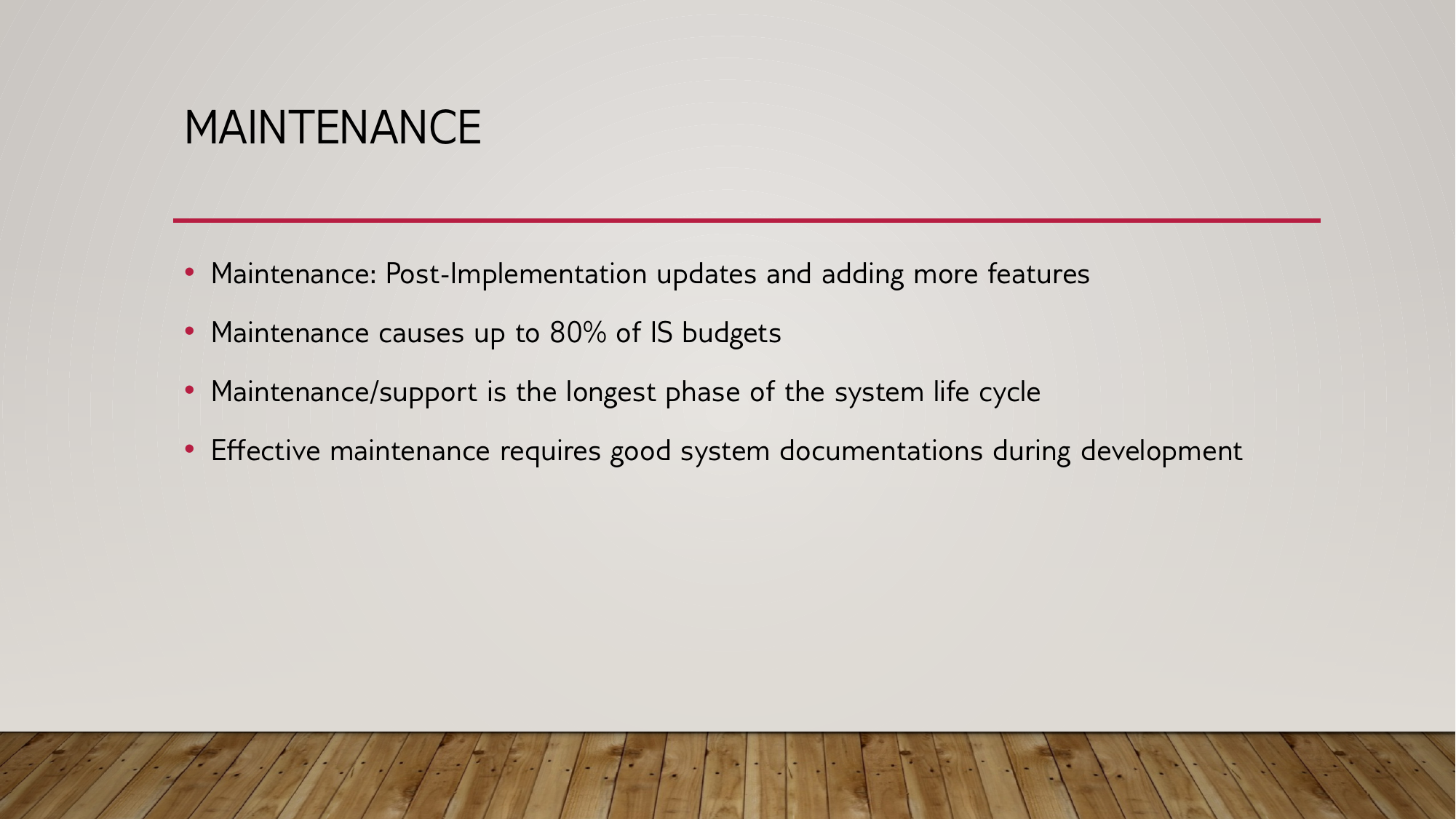

# Maintenance
Maintenance: Post-Implementation updates and adding more features
Maintenance causes up to 80% of IS budgets
Maintenance/support is the longest phase of the system life cycle
Effective maintenance requires good system documentations during development